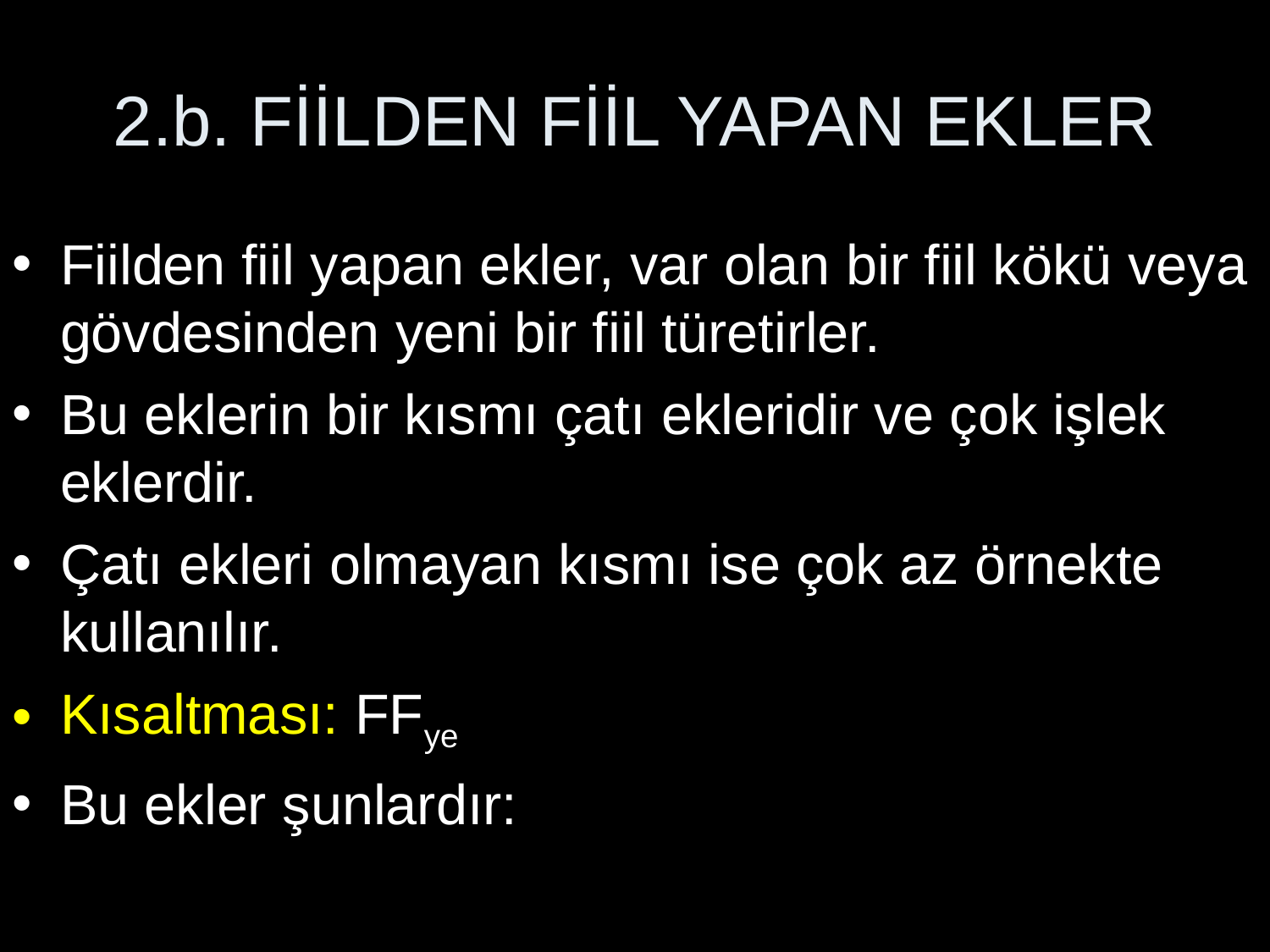

# 2.b. FİİLDEN FİİL YAPAN EKLER
Fiilden fiil yapan ekler, var olan bir fiil kökü veya gövdesinden yeni bir fiil türetirler.
Bu eklerin bir kısmı çatı ekleridir ve çok işlek eklerdir.
Çatı ekleri olmayan kısmı ise çok az örnekte kullanılır.
Kısaltması: FFye
Bu ekler şunlardır: